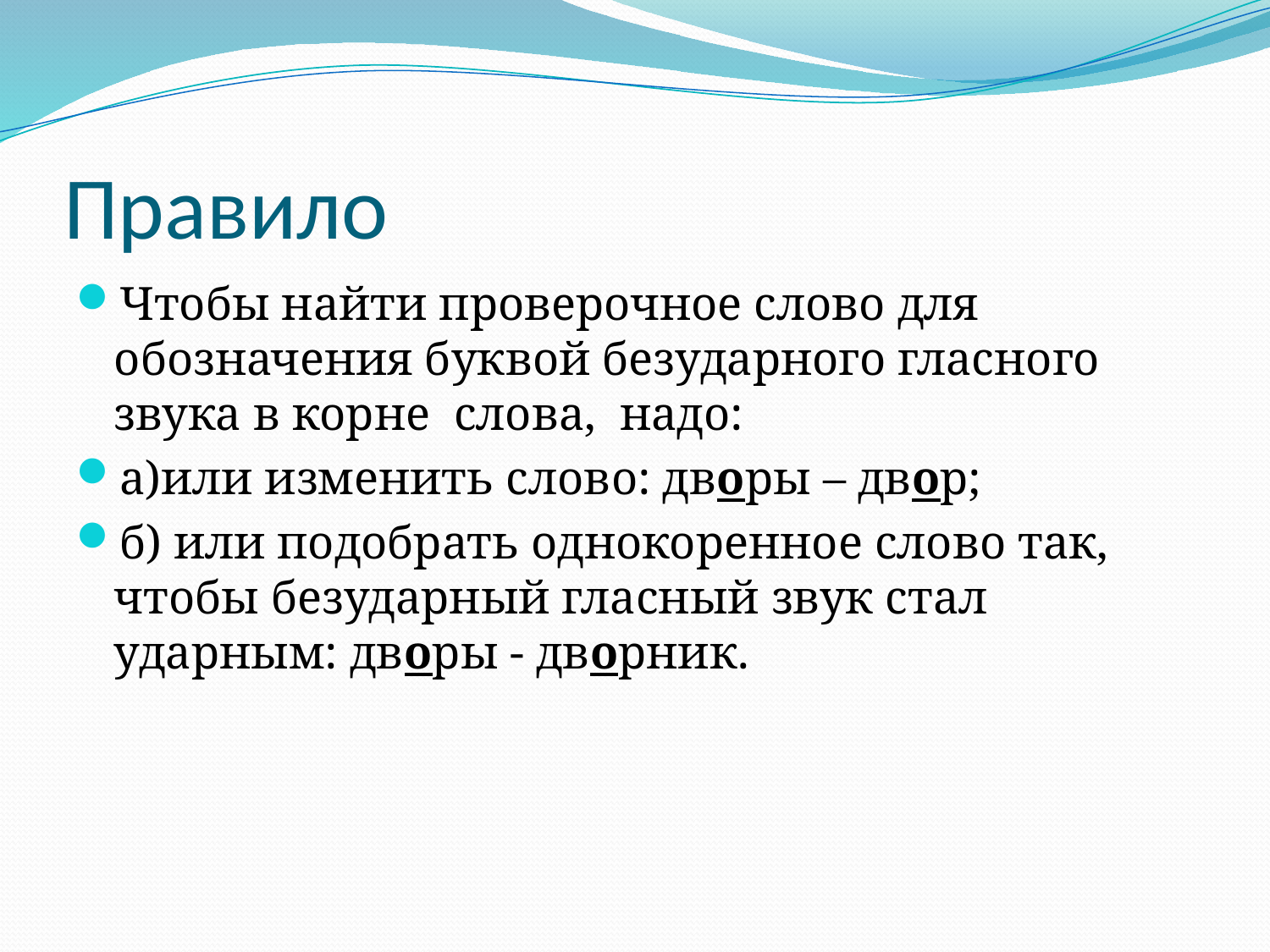

# Правило
Чтобы найти проверочное слово для обозначения буквой безударного гласного звука в корне  слова,  надо:
а)или изменить слово: дворы – двор;
б) или подобрать однокоренное слово так, чтобы безударный гласный звук стал ударным: дворы - дворник.